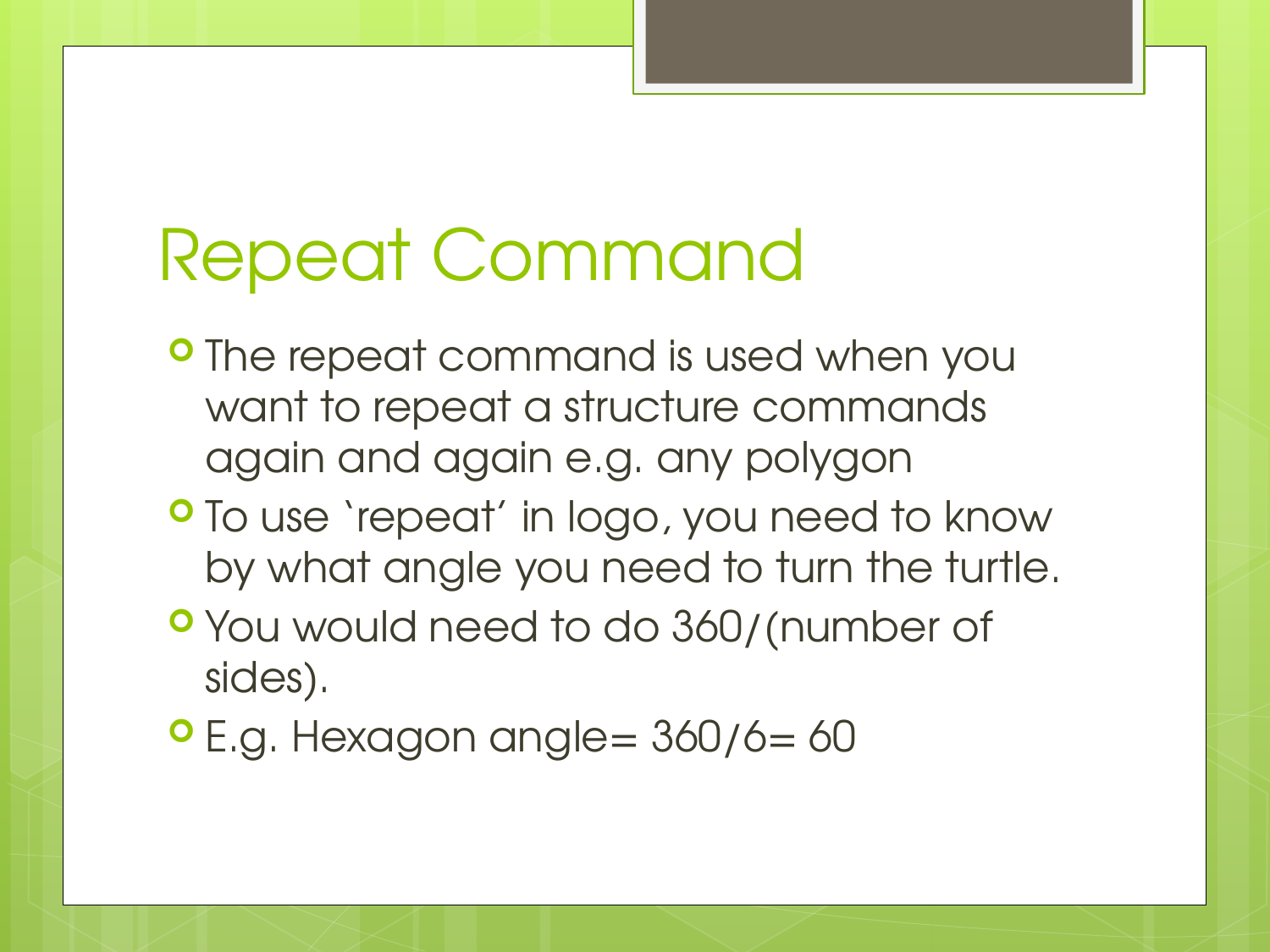

# Repeat Command
The repeat command is used when you want to repeat a structure commands again and again e.g. any polygon
To use ‘repeat’ in logo, you need to know by what angle you need to turn the turtle.
You would need to do 360/(number of sides).
E.g. Hexagon angle= 360/6= 60